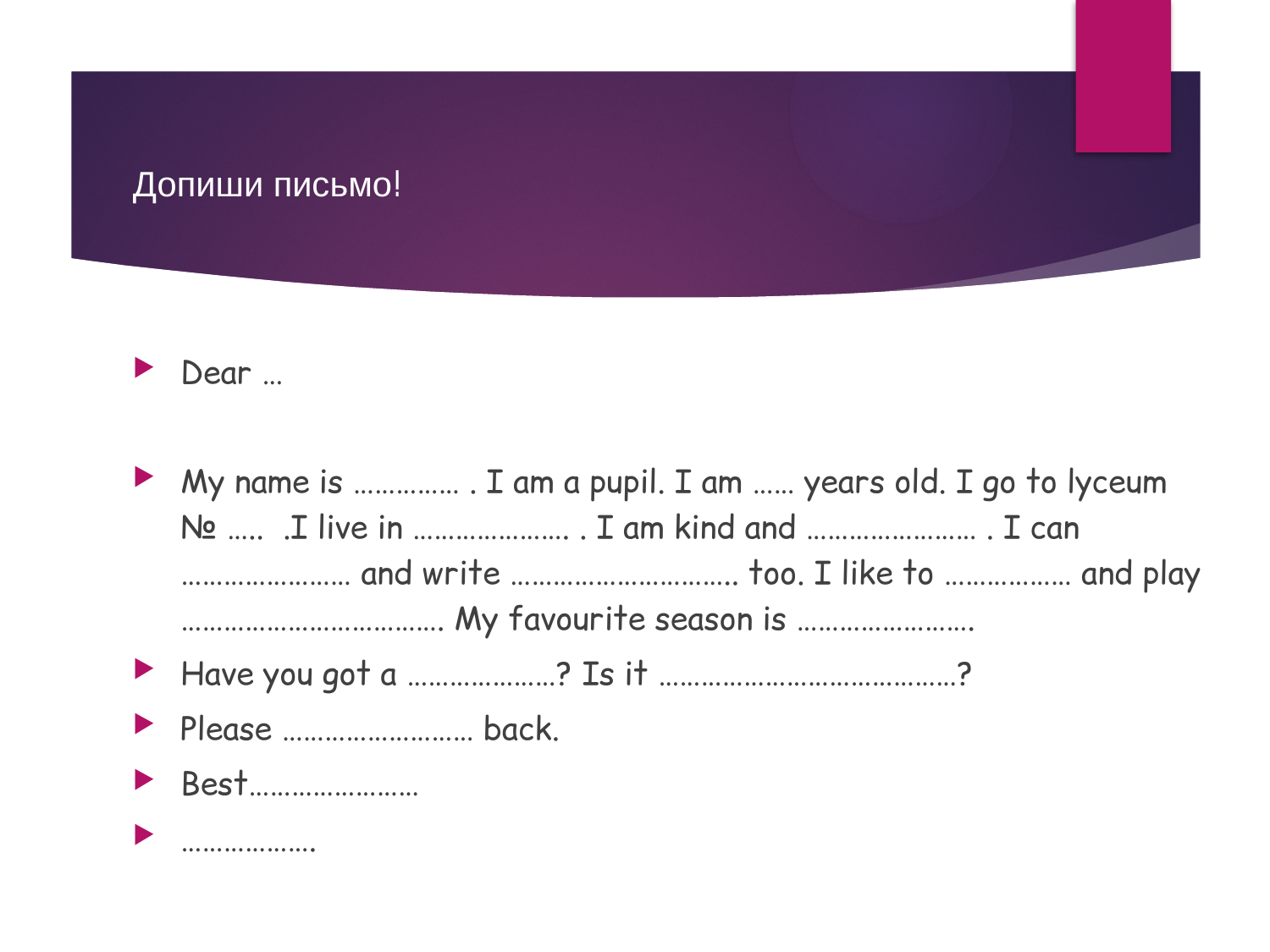

# Допиши письмо!
Dear …

My name is …………… . I am a pupil. I am …… years old. I go to lyceum № …..  .I live in …………………. . I am kind and …………………… . I can …………………… and write ………………………….. too. I like to ……………… and play ………………………………. My favourite season is …………………….
Have you got a …………………? Is it ……………………………………?
Please ……………………… back.
Best……………………
……………….